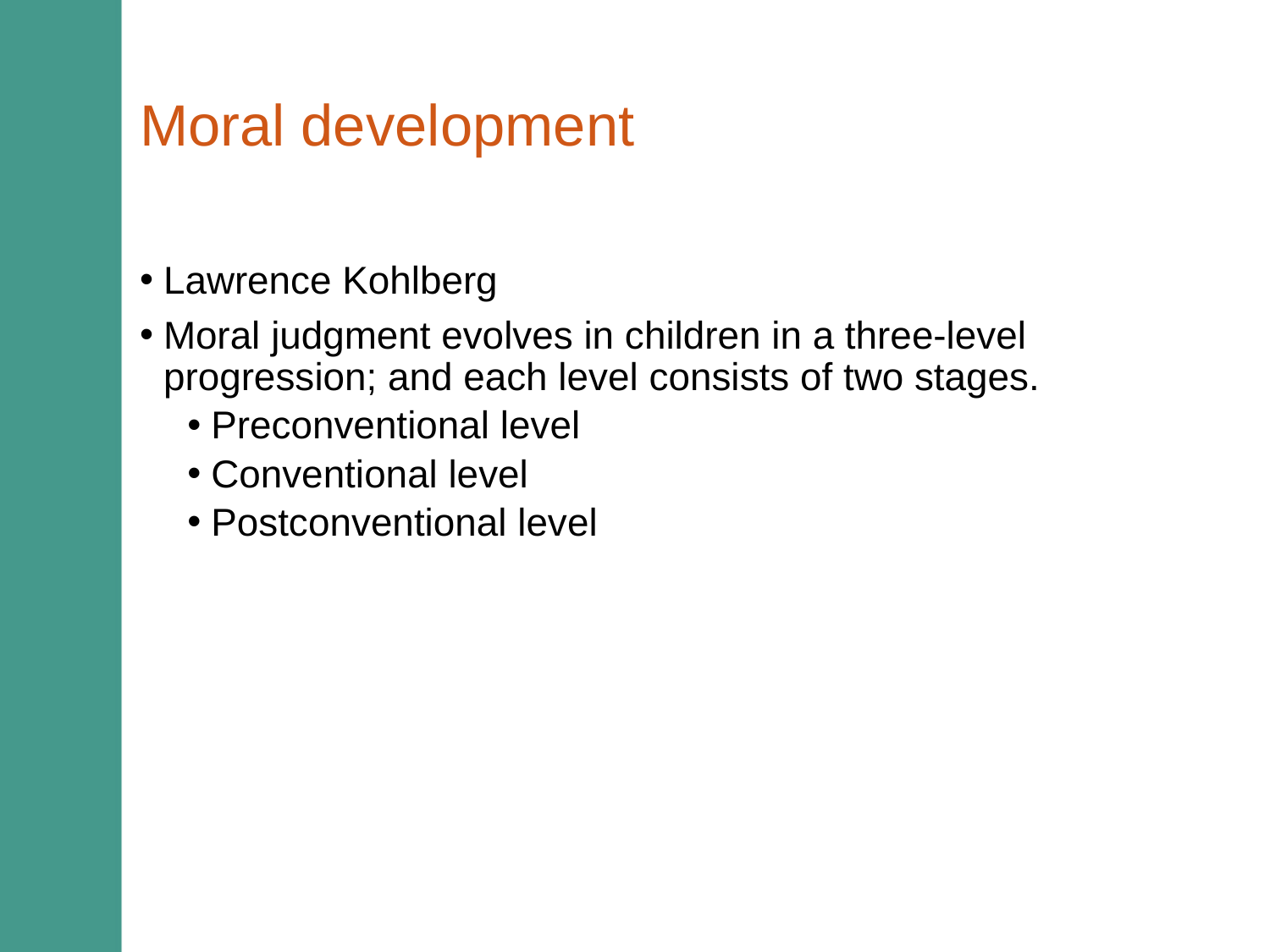

# Moral development
Lawrence Kohlberg
Moral judgment evolves in children in a three-level progression; and each level consists of two stages.
Preconventional level
Conventional level
Postconventional level